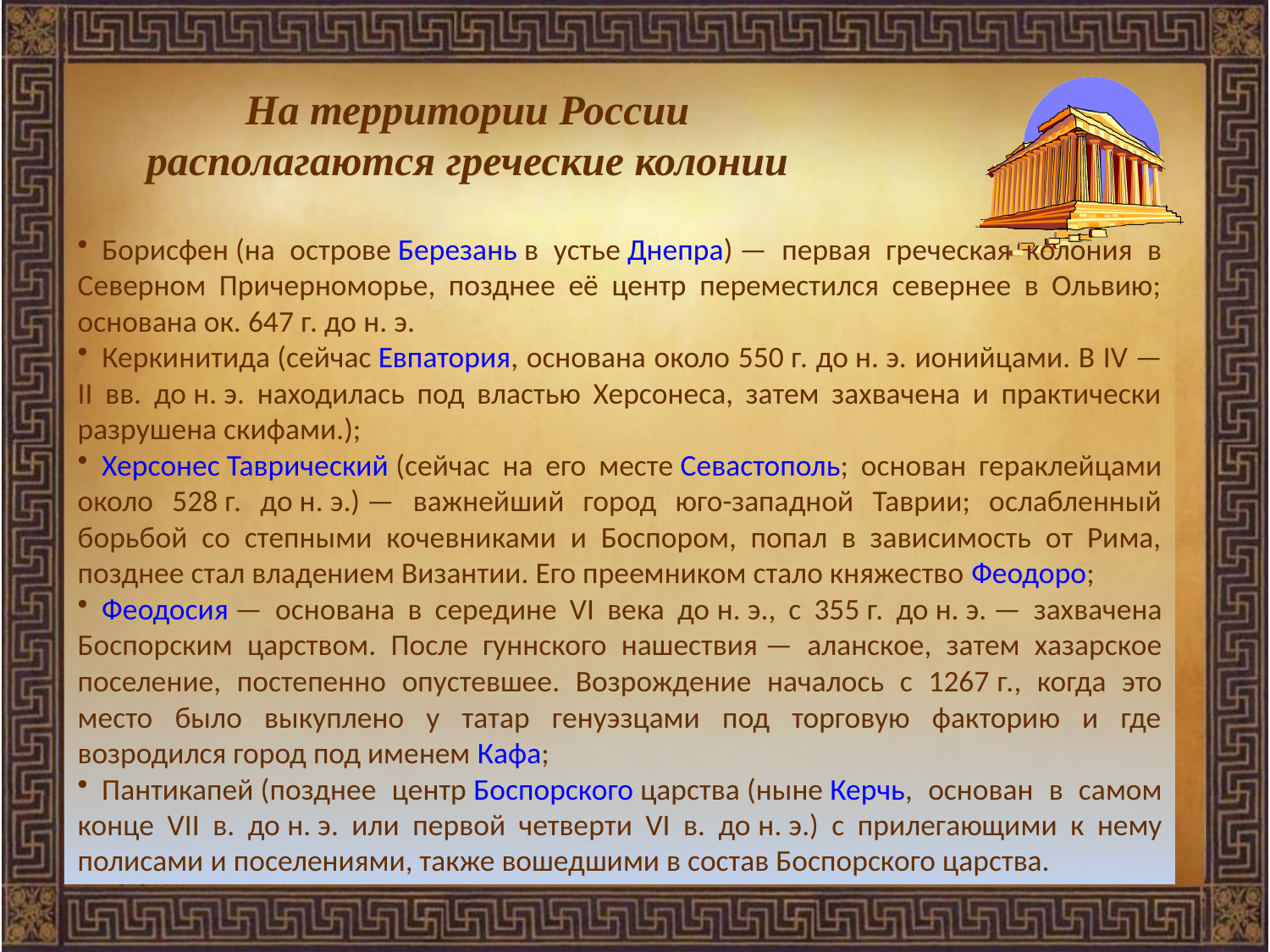

На территории России располагаются греческие колонии
  Борисфен (на острове Березань в устье Днепра) — первая греческая колония в Северном Причерноморье, позднее её центр переместился севернее в Ольвию; основана ок. 647 г. до н. э.
  Керкинитида (сейчас Евпатория, основана около 550 г. до н. э. ионийцами. В IV — ІІ вв. до н. э. находилась под властью Херсонеса, затем захвачена и практически разрушена скифами.);
  Херсонес Таврический (сейчас на его месте Севастополь; основан гераклейцами около 528 г. до н. э.) — важнейший город юго-западной Таврии; ослабленный борьбой со степными кочевниками и Боспором, попал в зависимость от Рима, позднее стал владением Византии. Его преемником стало княжество Феодоро;
  Феодосия — основана в середине VI века до н. э., с 355 г. до н. э. — захвачена Боспорским царством. После гуннского нашествия — аланское, затем хазарское поселение, постепенно опустевшее. Возрождение началось с 1267 г., когда это место было выкуплено у татар генуэзцами под торговую факторию и где возродился город под именем Кафа;
  Пантикапей (позднее центр Боспорского царства (ныне Керчь, основан в самом конце VΙΙ в. до н. э. или первой четверти VΙ в. до н. э.) с прилегающими к нему полисами и поселениями, также вошедшими в состав Боспорского царства.